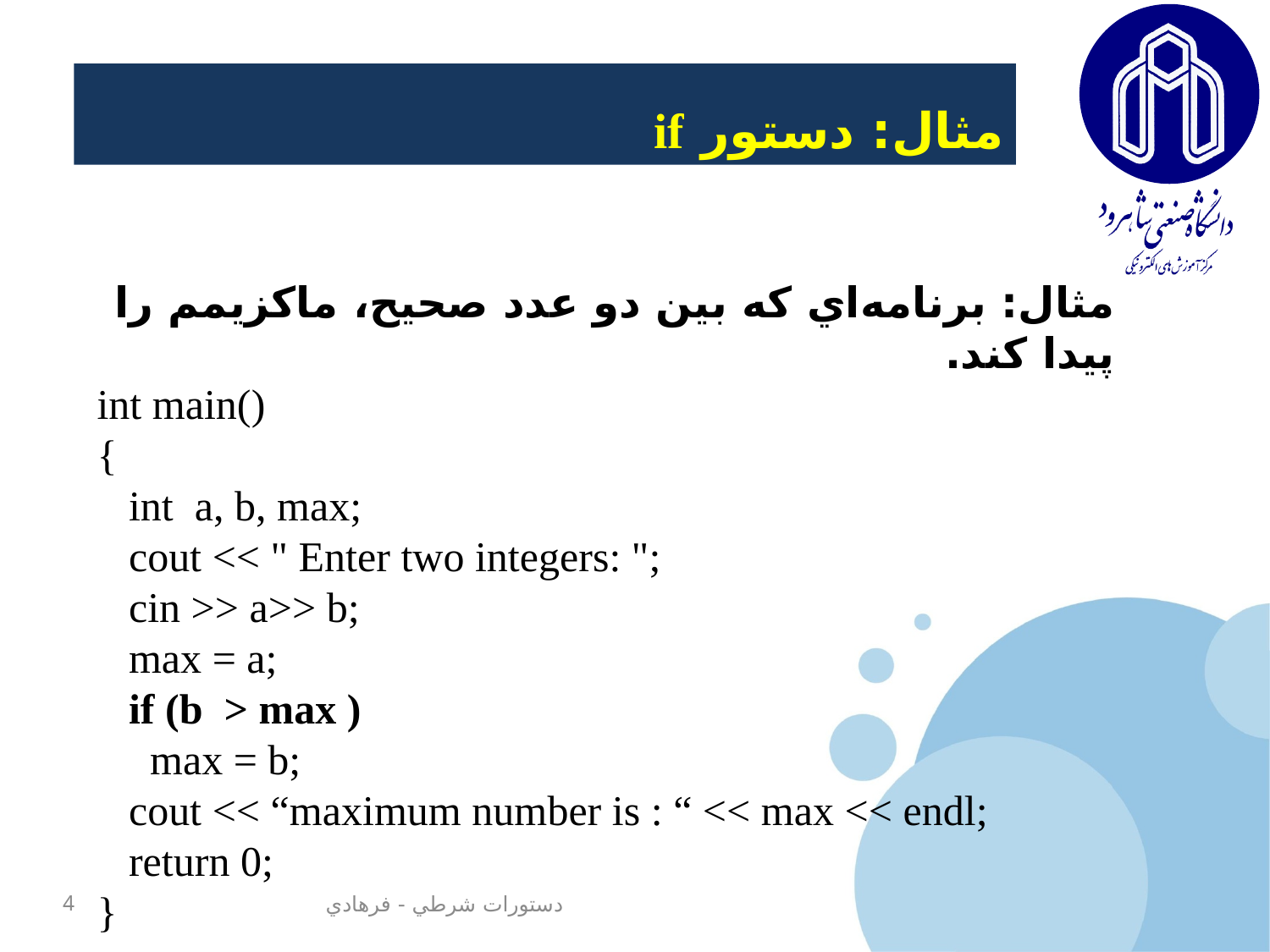

مثال: دستور if
مثال: برنامه‌اي که بين دو عدد صحيح، ماکزيمم را پيدا ‌کند.
int main()
{
   int  a, b, max;
   cout << " Enter two integers: ";
   cin >> a>> b;
   max = a;
   if (b  > max )
     max = b;
   cout << “maximum number is : “ << max << endl;
   return 0;
}
4
دستورات شرطي - فرهادي